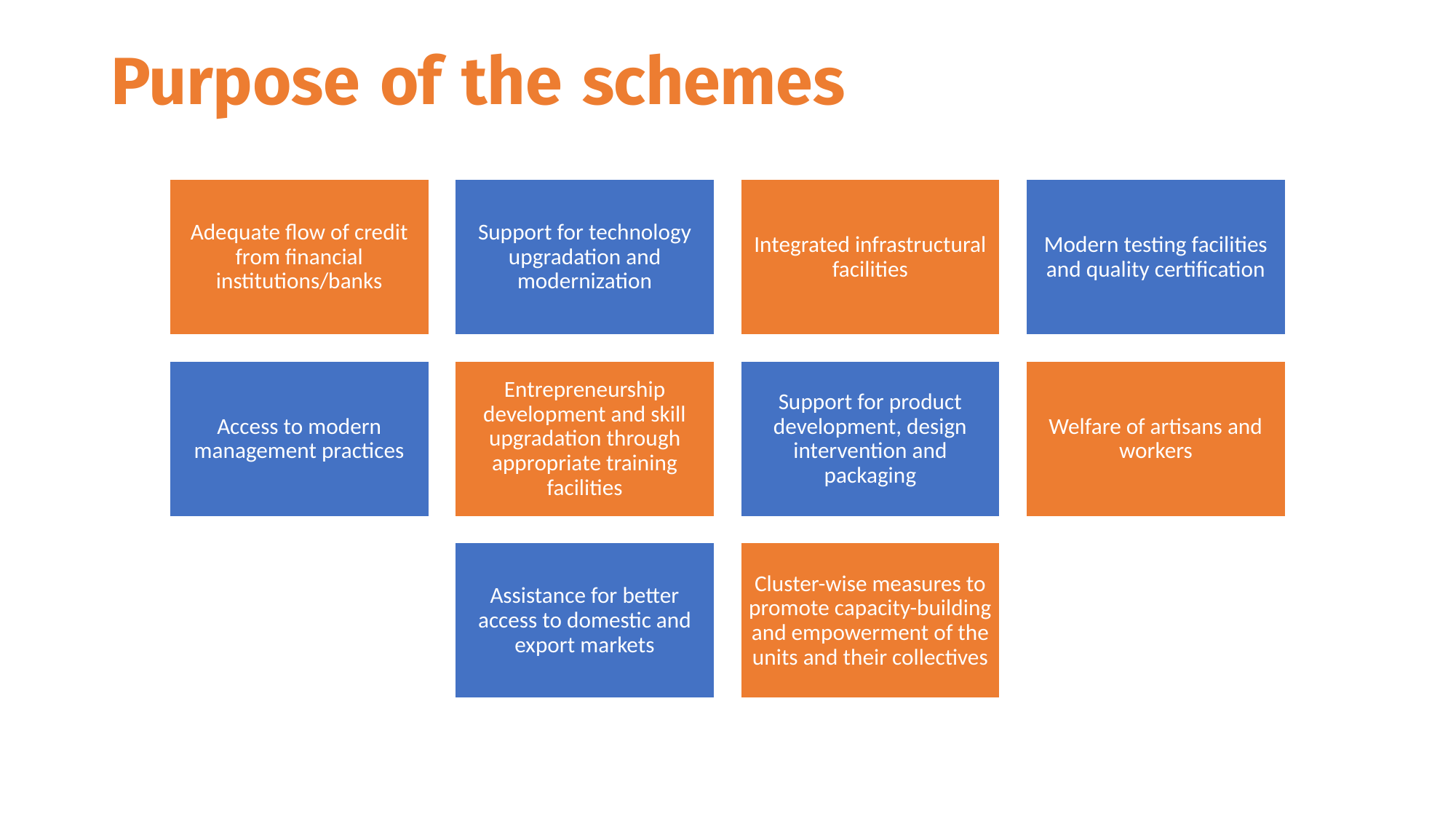

# Purpose of the schemes
Adequate flow of credit from financial institutions/banks
Support for technology upgradation and modernization
Integrated infrastructural facilities
Modern testing facilities and quality certification
Access to modern management practices
Entrepreneurship development and skill upgradation through appropriate training facilities
Support for product development, design intervention and packaging
Welfare of artisans and workers
Assistance for better access to domestic and export markets
Cluster-wise measures to promote capacity-building and empowerment of the units and their collectives